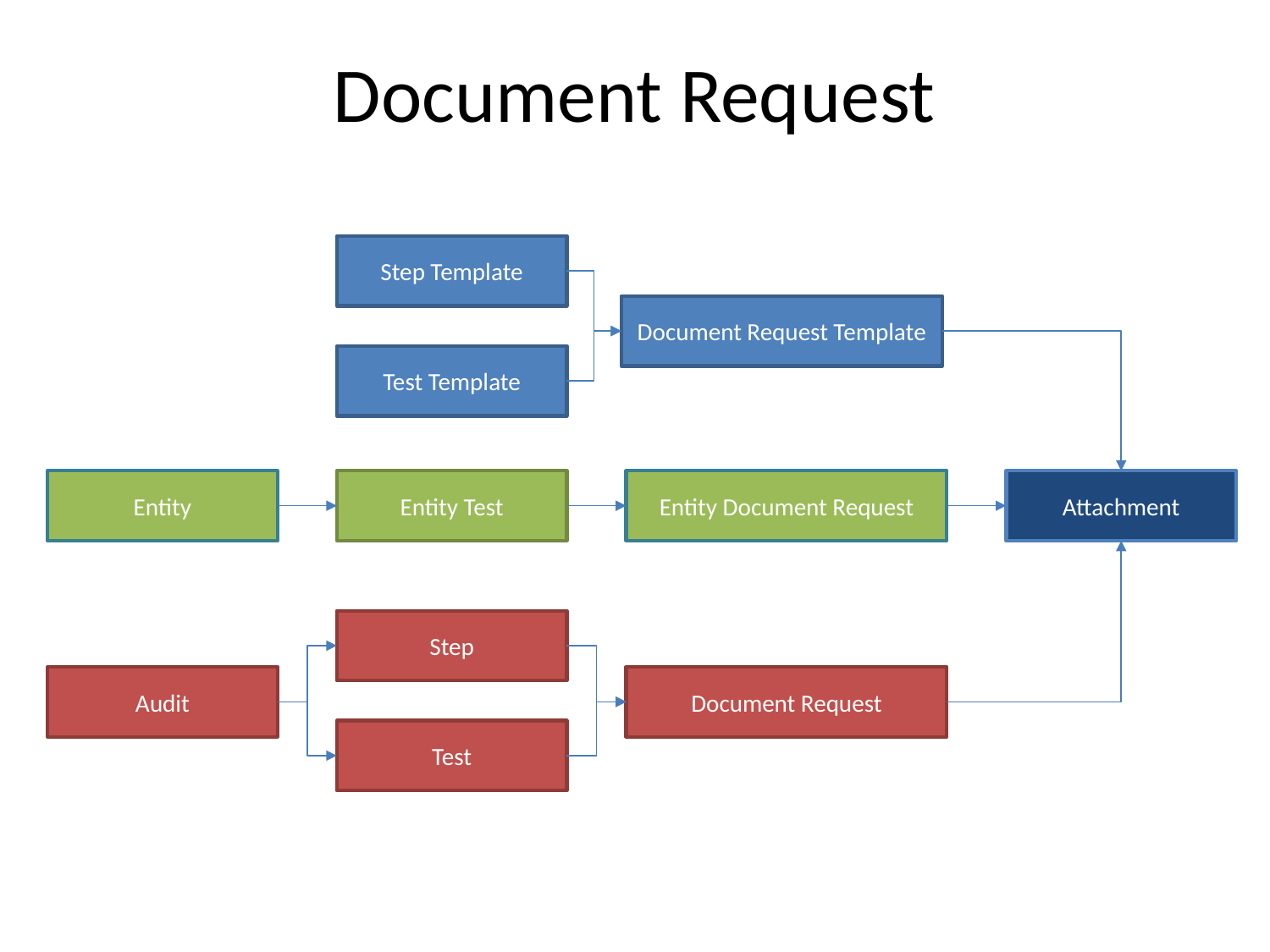

# Document Request
Step Template
Document Request Template
Test Template
Entity
Attachment
Entity Document Request
Entity Test
Step
Audit
Document Request
Test